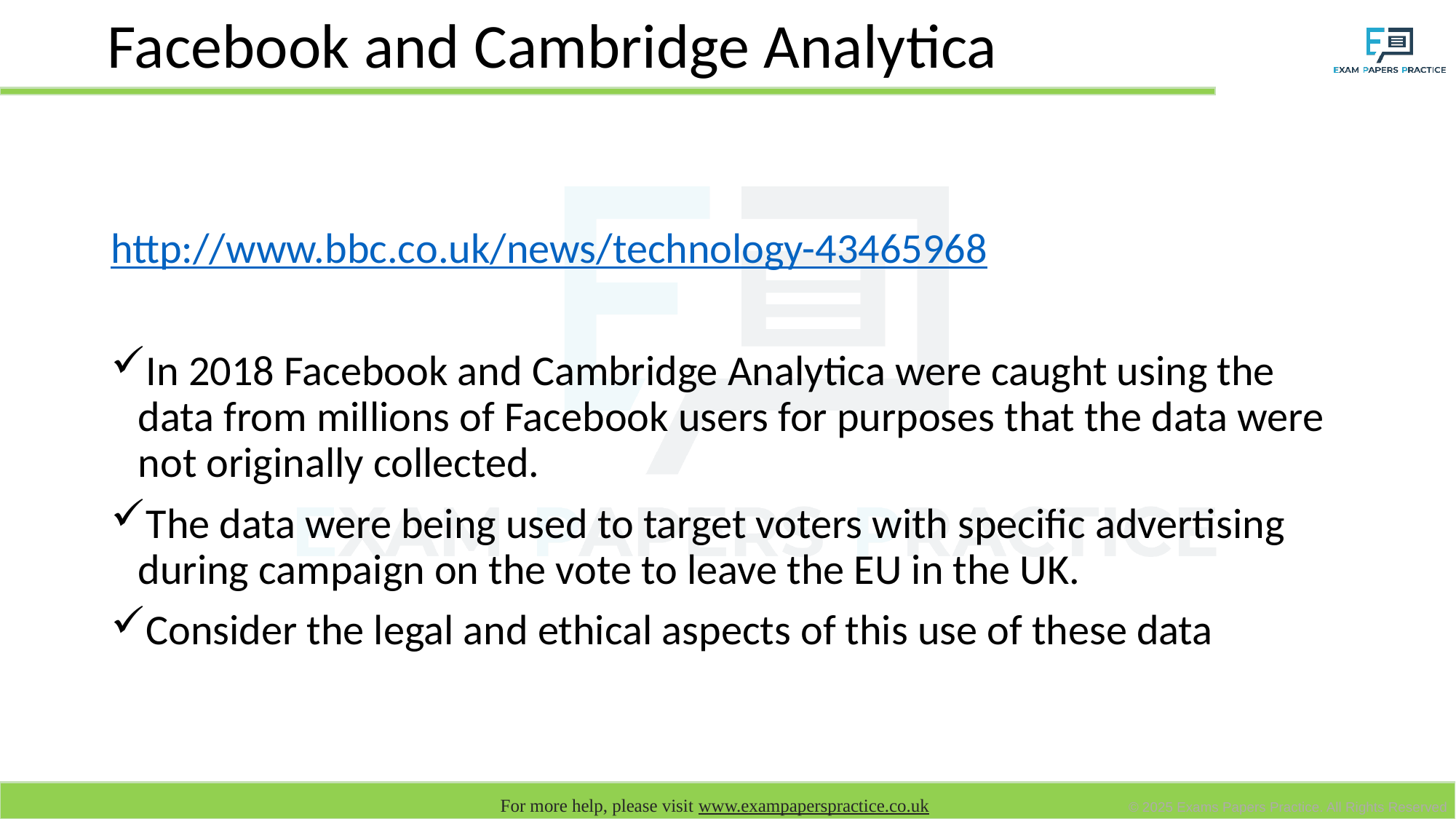

# Facebook and Cambridge Analytica
http://www.bbc.co.uk/news/technology-43465968

In 2018 Facebook and Cambridge Analytica were caught using the data from millions of Facebook users for purposes that the data were not originally collected.
The data were being used to target voters with specific advertising during campaign on the vote to leave the EU in the UK.
Consider the legal and ethical aspects of this use of these data